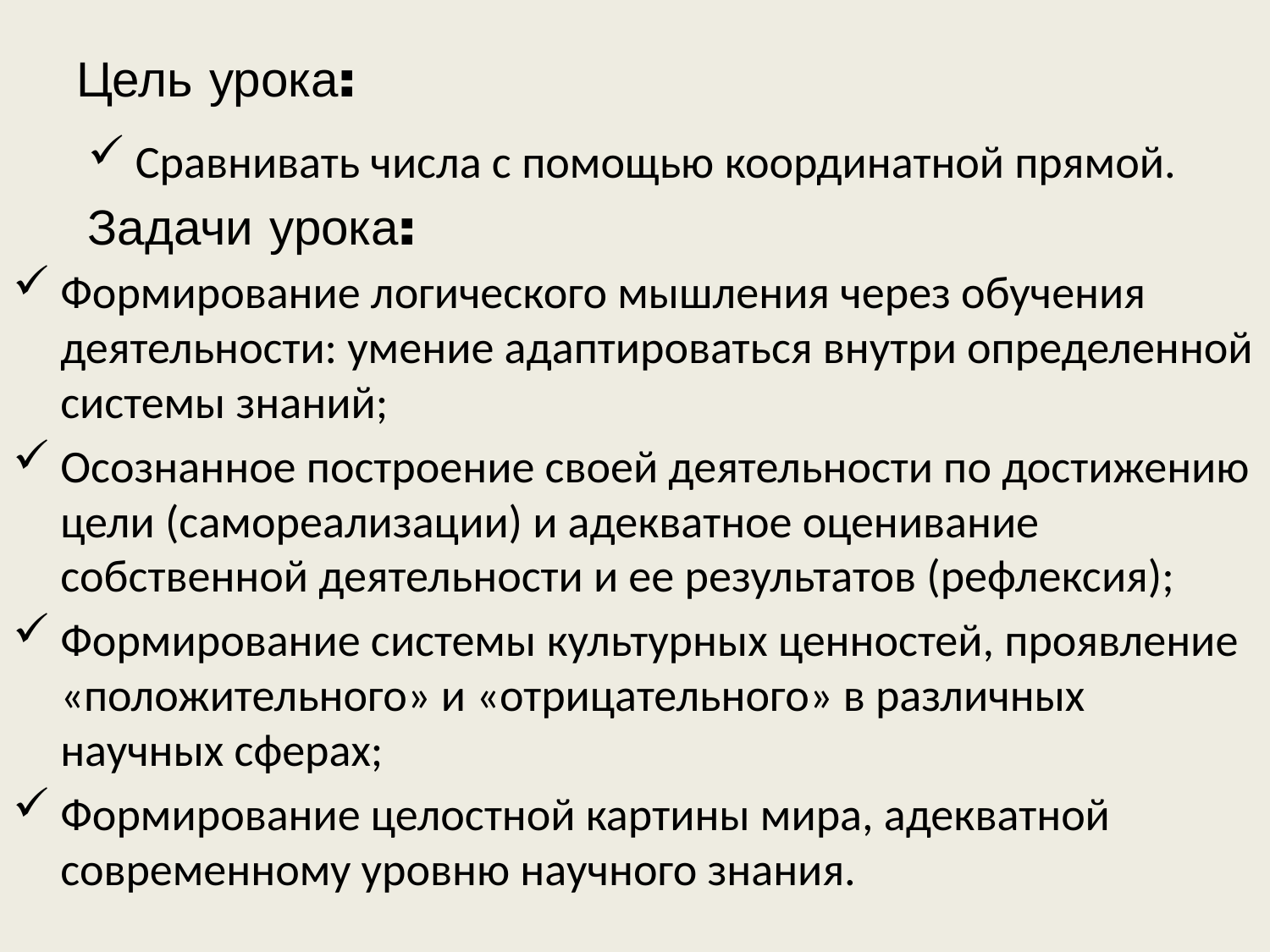

# Цель урока:
Сравнивать числа с помощью координатной прямой.
Задачи урока:
Формирование логического мышления через обучения деятельности: умение адаптироваться внутри определенной системы знаний;
Осознанное построение своей деятельности по достижению цели (самореализации) и адекватное оценивание собственной деятельности и ее результатов (рефлексия);
Формирование системы культурных ценностей, проявление «положительного» и «отрицательного» в различных научных сферах;
Формирование целостной картины мира, адекватной современному уровню научного знания.